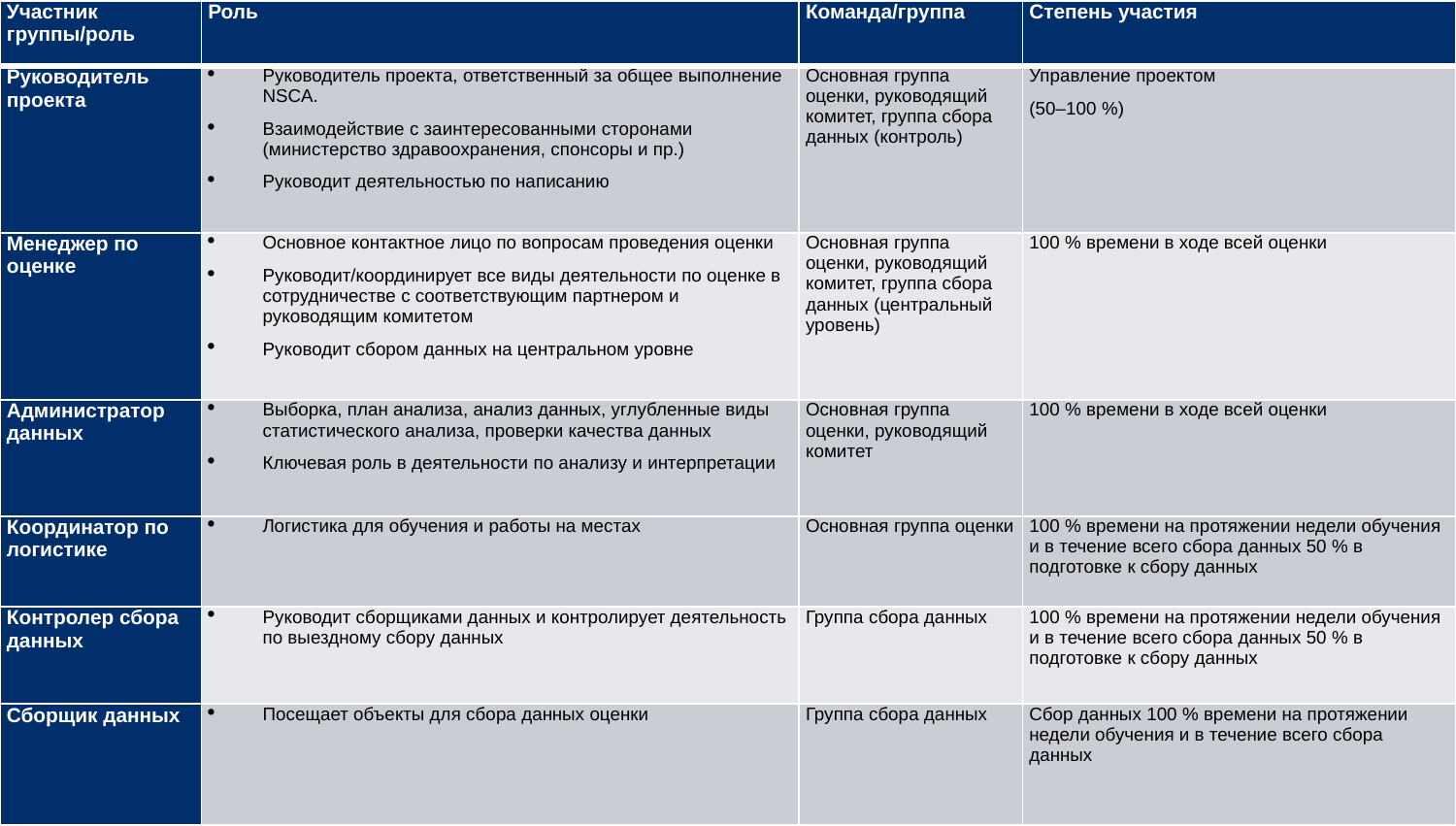

# День II: Требования к участию и навыкам
| Участник группы/роль | Роль | Команда/группа | Степень участия |
| --- | --- | --- | --- |
| Руководитель проекта | Руководитель проекта, ответственный за общее выполнение NSCA. Взаимодействие с заинтересованными сторонами (министерство здравоохранения, спонсоры и пр.) Руководит деятельностью по написанию | Основная группа оценки, руководящий комитет, группа сбора данных (контроль) | Управление проектом (50–100 %) |
| Менеджер по оценке | Основное контактное лицо по вопросам проведения оценки Руководит/координирует все виды деятельности по оценке в сотрудничестве с соответствующим партнером и руководящим комитетом Руководит сбором данных на центральном уровне | Основная группа оценки, руководящий комитет, группа сбора данных (центральный уровень) | 100 % времени в ходе всей оценки |
| Администратор данных | Выборка, план анализа, анализ данных, углубленные виды статистического анализа, проверки качества данных Ключевая роль в деятельности по анализу и интерпретации | Основная группа оценки, руководящий комитет | 100 % времени в ходе всей оценки |
| Координатор по логистике | Логистика для обучения и работы на местах | Основная группа оценки | 100 % времени на протяжении недели обучения и в течение всего сбора данных 50 % в подготовке к сбору данных |
| Контролер сбора данных | Руководит сборщиками данных и контролирует деятельность по выездному сбору данных | Группа сбора данных | 100 % времени на протяжении недели обучения и в течение всего сбора данных 50 % в подготовке к сбору данных |
| Сборщик данных | Посещает объекты для сбора данных оценки | Группа сбора данных | Сбор данных 100 % времени на протяжении недели обучения и в течение всего сбора данных |